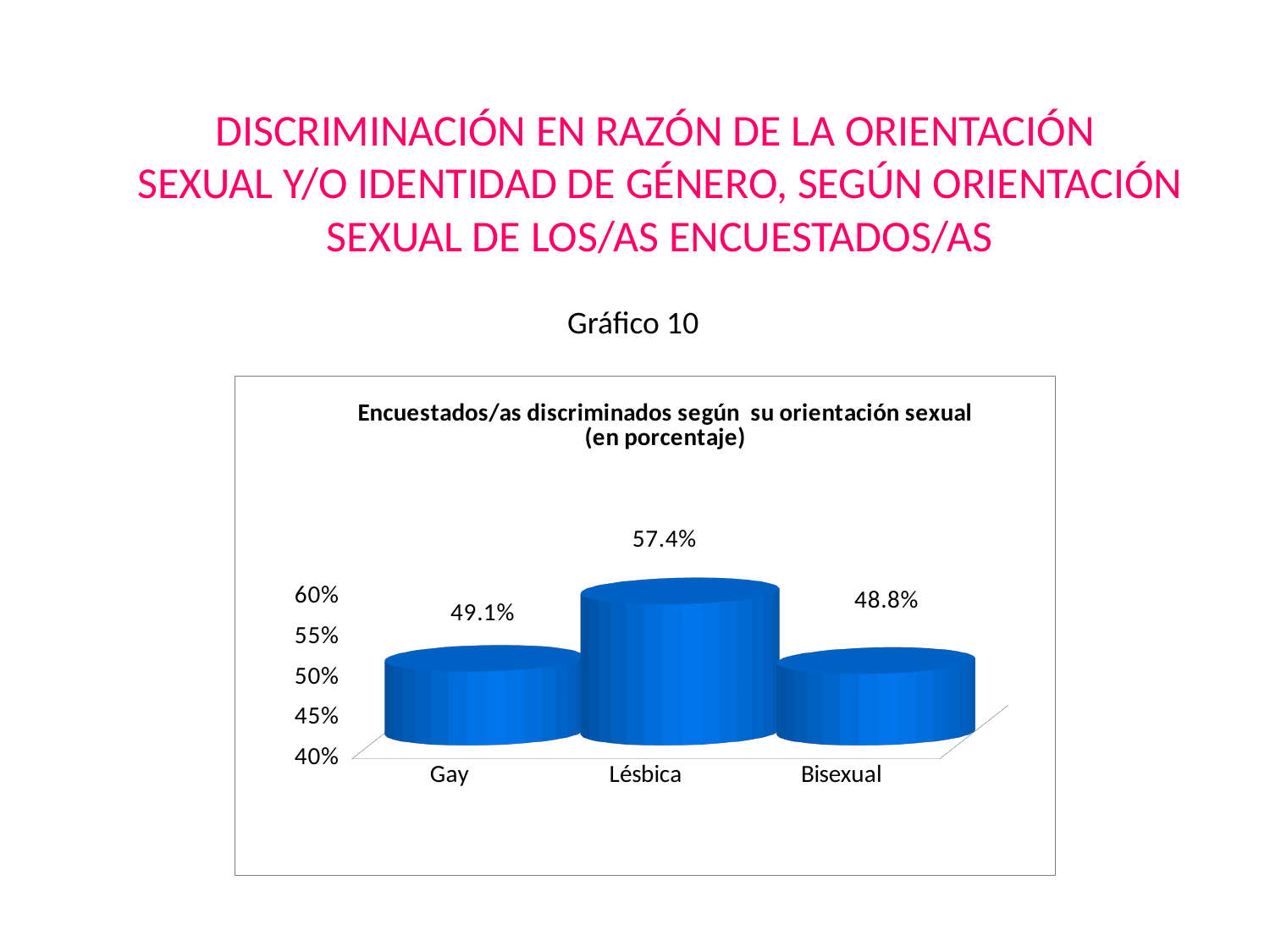

DISCRIMINACIÓN EN RAZÓN DE LA ORIENTACIÓN
SEXUAL Y/O IDENTIDAD DE GÉNERO, SEGÚN ORIENTACIÓN SEXUAL DE LOS/AS ENCUESTADOS/AS
Gráfico 10

[unsupported chart]